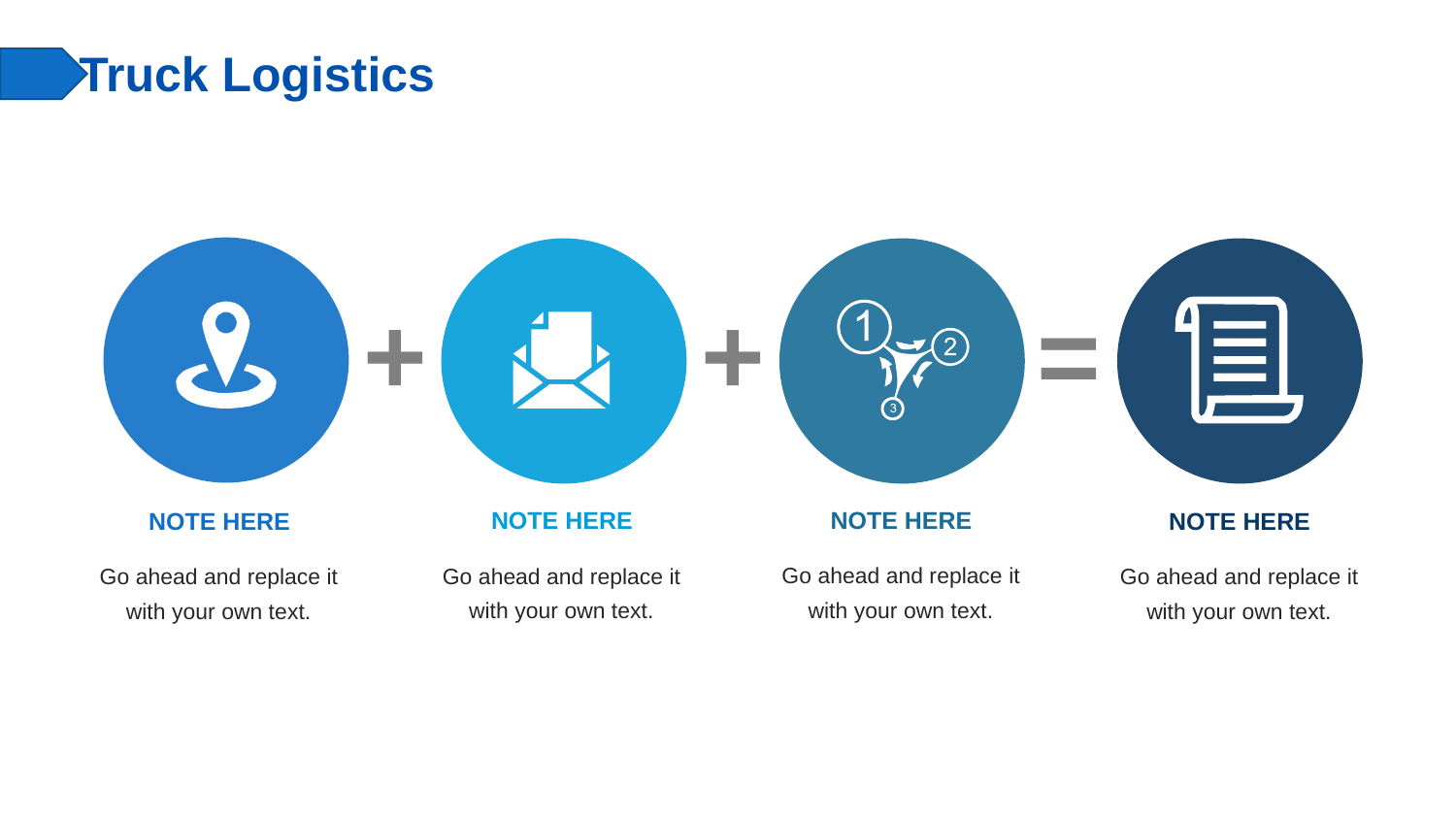

+
+
=

NOTE HERE
NOTE HERE
NOTE HERE
NOTE HERE
Go ahead and replace it with your own text.
Go ahead and replace it with your own text.
Go ahead and replace it with your own text.
Go ahead and replace it with your own text.